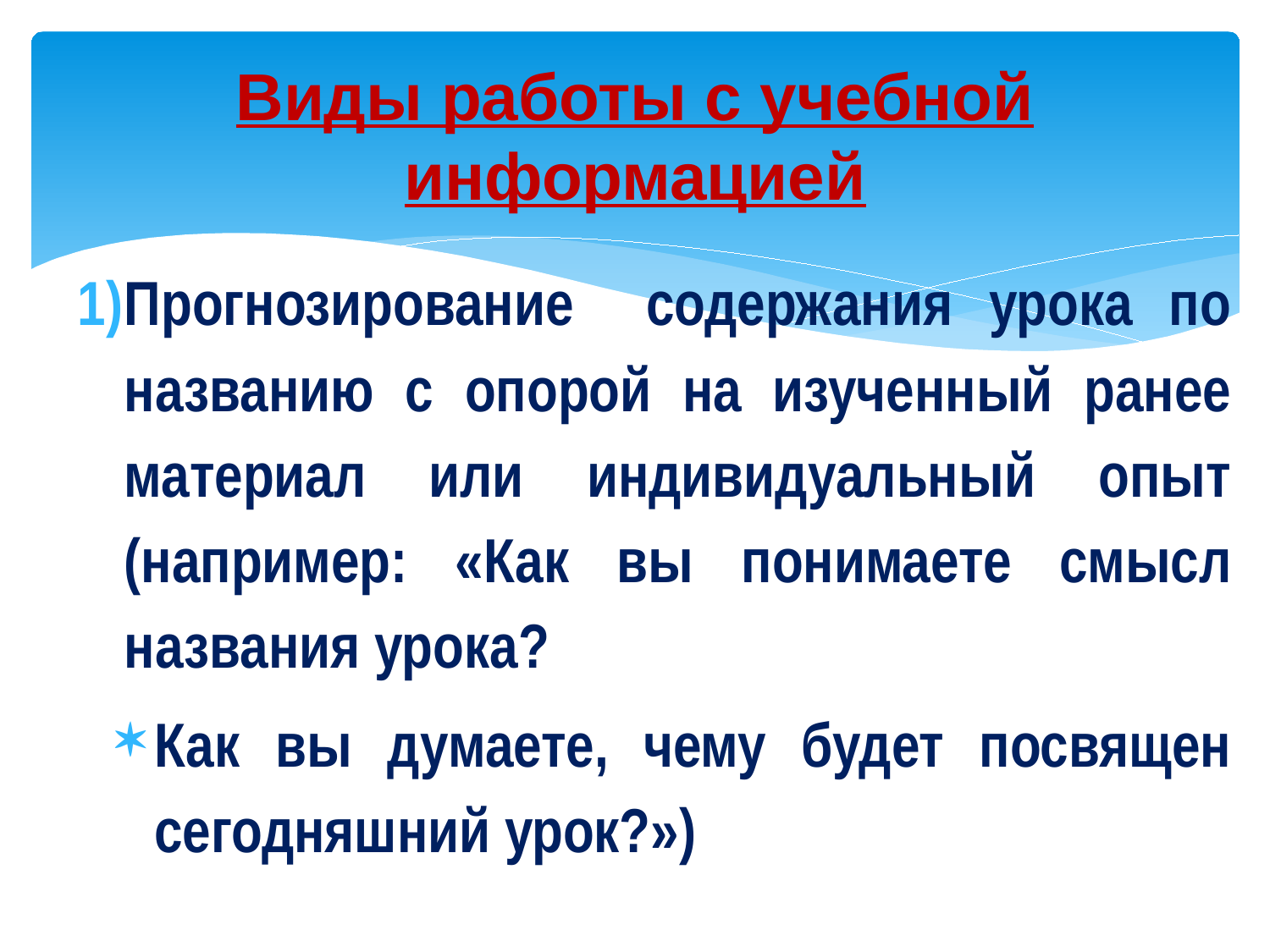

# Виды работы с учебной информацией
Прогнозирование  содержания урока по названию с опорой на изученный ранее материал или индивидуальный опыт (например: «Как вы понимаете смысл названия урока?
Как вы думаете, чему будет посвящен сегодняшний урок?»)